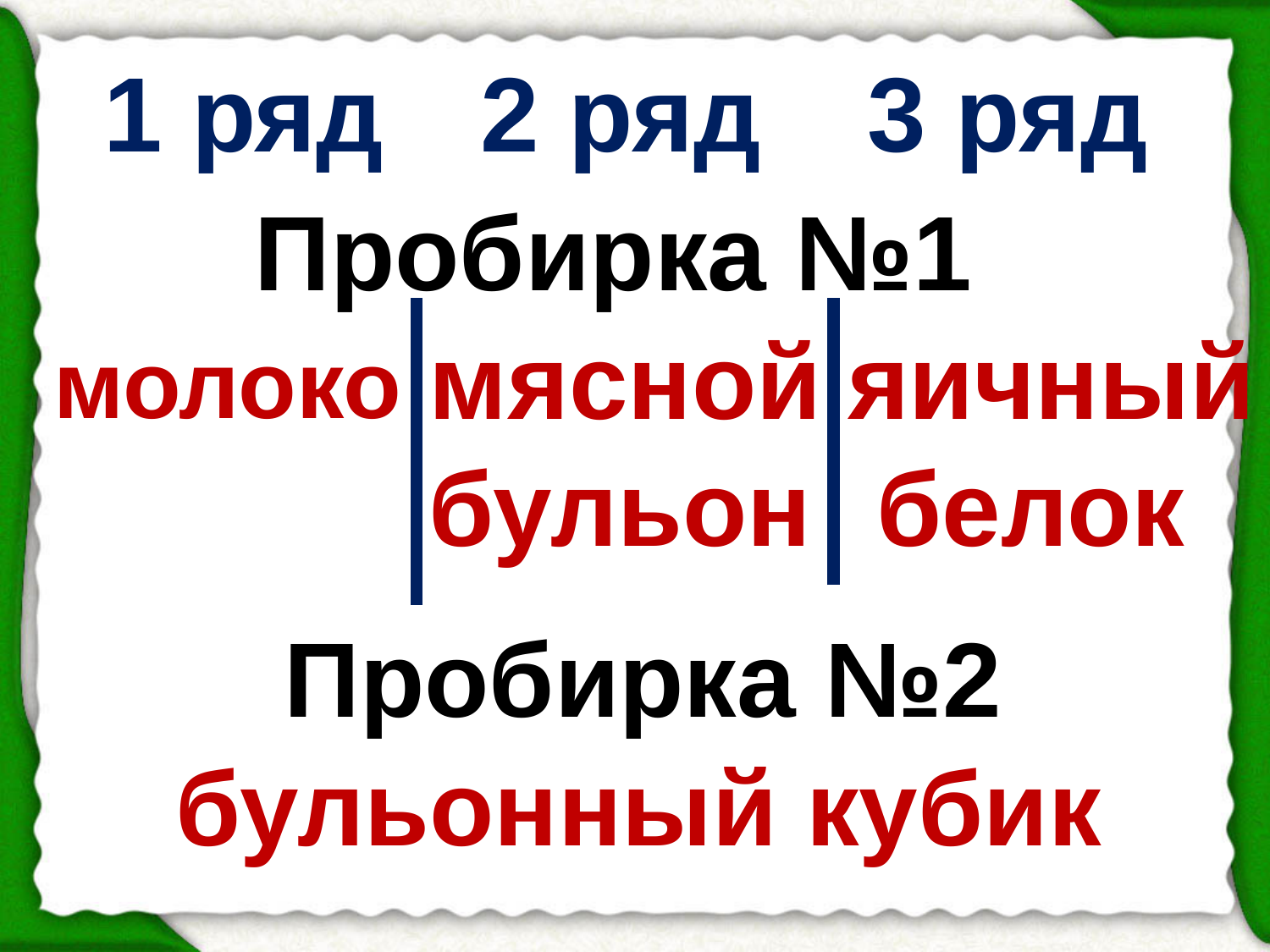

1 ряд
2 ряд
3 ряд
Пробирка №1
мясной
бульон
яичный
 белок
молоко
Пробирка №2
бульонный кубик